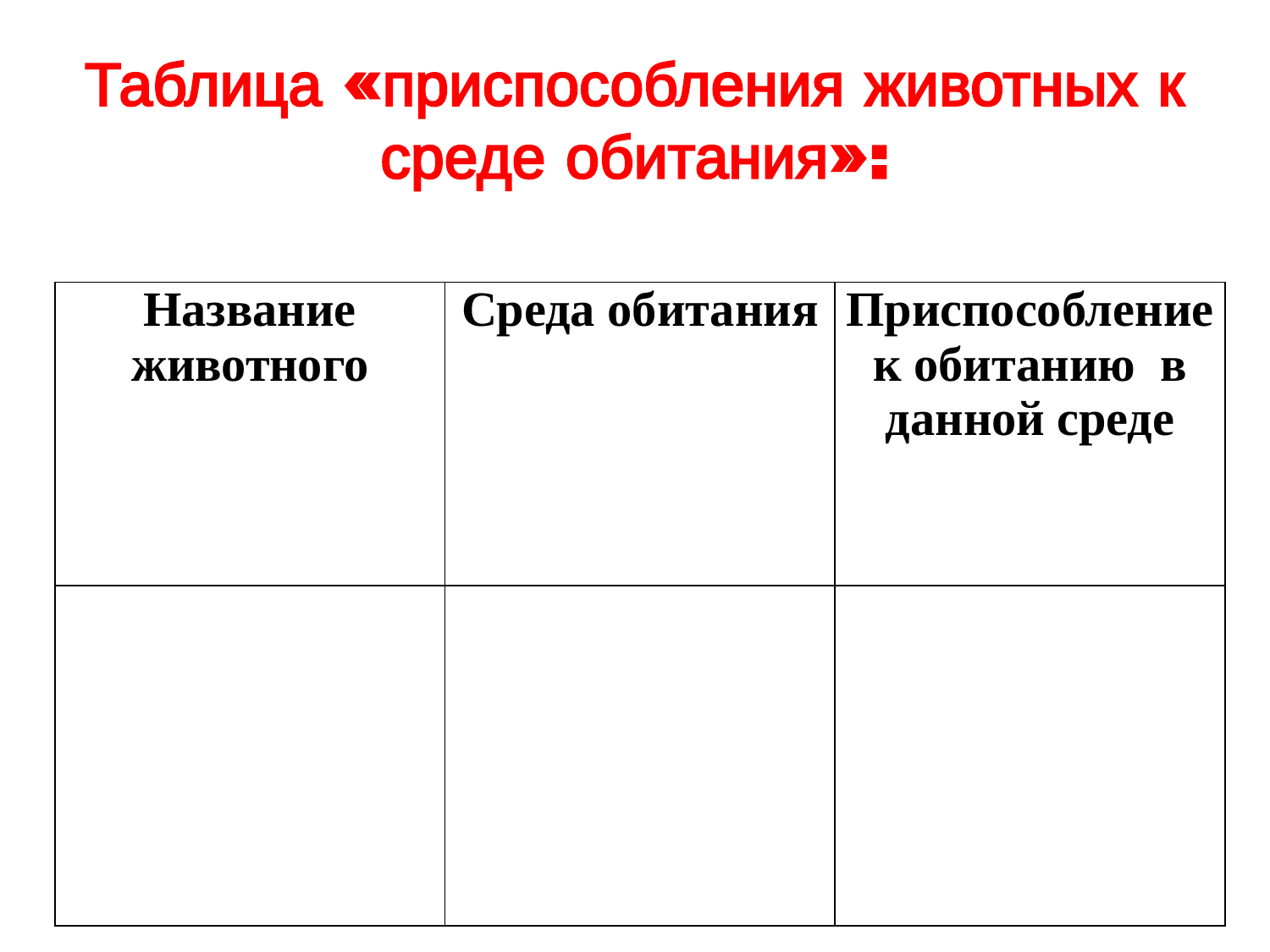

# Таблица «приспособления животных к среде обитания»:
| Название животного | Среда обитания | Приспособление к обитанию в данной среде |
| --- | --- | --- |
|  |  |  |